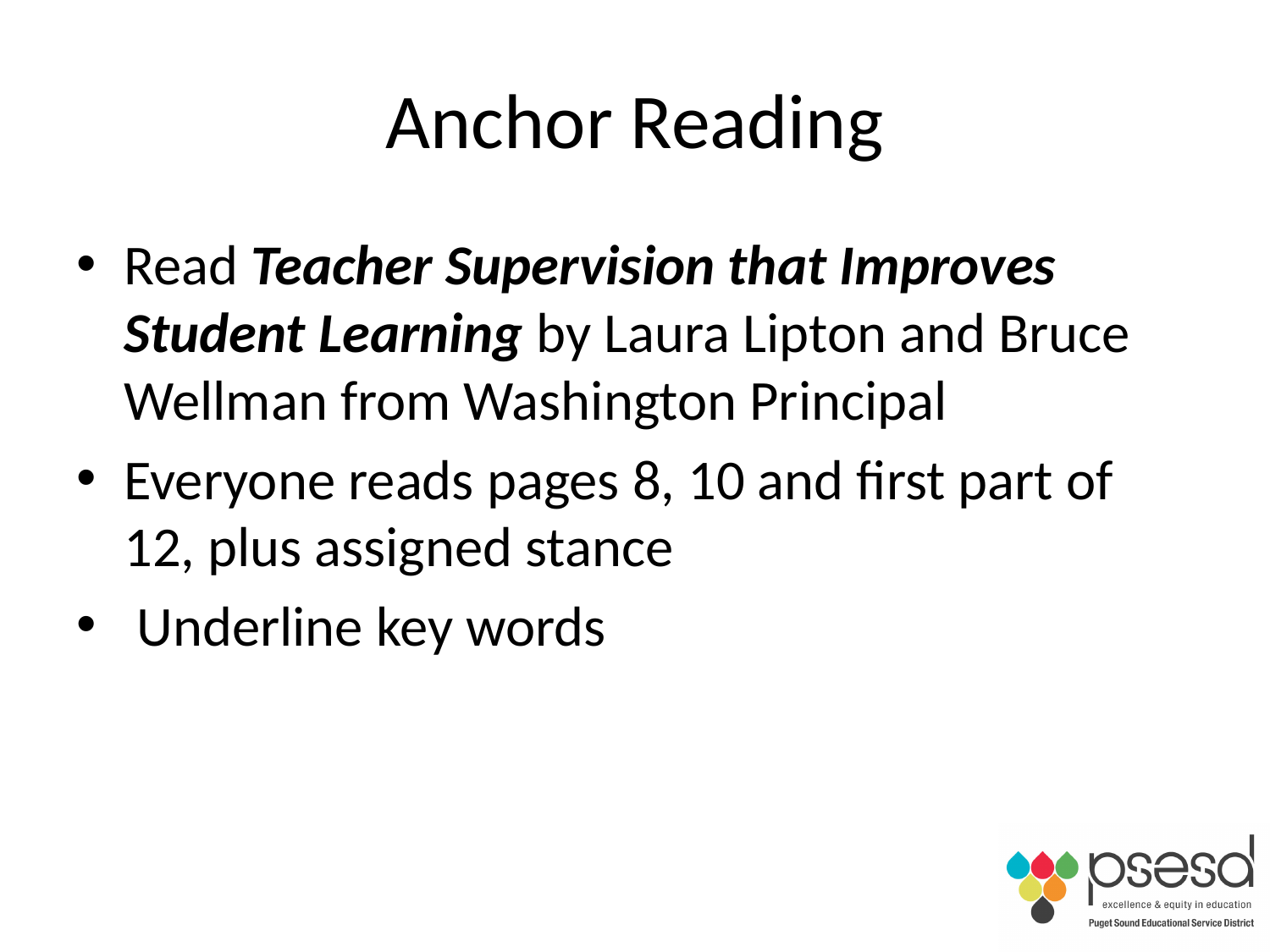

# Anchor Reading
Read Teacher Supervision that Improves Student Learning by Laura Lipton and Bruce Wellman from Washington Principal
Everyone reads pages 8, 10 and first part of 12, plus assigned stance
 Underline key words